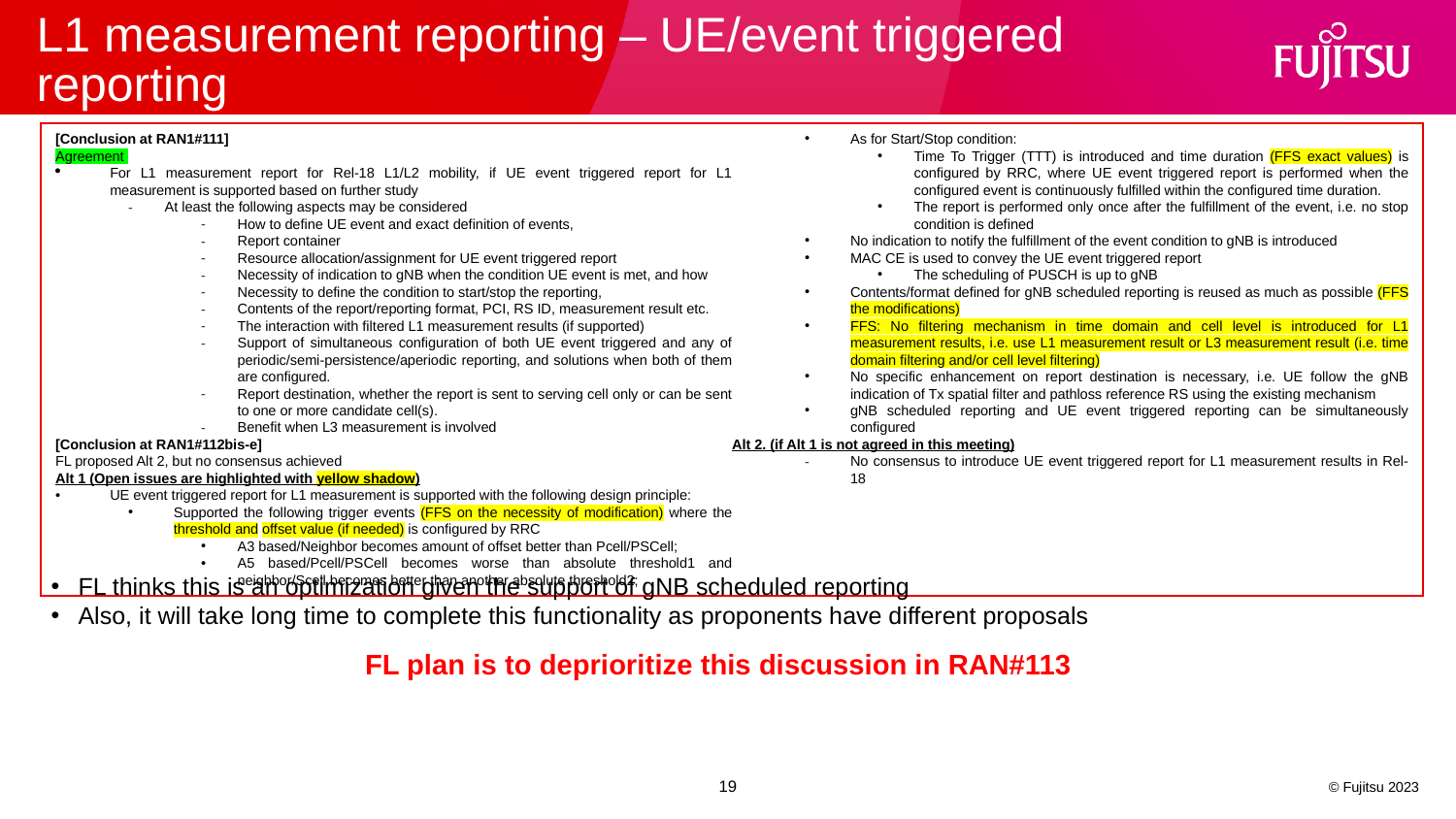

# L1 measurement reporting – UE/event triggered reporting
[Conclusion at RAN1#111]
Agreement
For L1 measurement report for Rel-18 L1/L2 mobility, if UE event triggered report for L1 measurement is supported based on further study
At least the following aspects may be considered
How to define UE event and exact definition of events,
Report container
Resource allocation/assignment for UE event triggered report
Necessity of indication to gNB when the condition UE event is met, and how
Necessity to define the condition to start/stop the reporting,
Contents of the report/reporting format, PCI, RS ID, measurement result etc.
The interaction with filtered L1 measurement results (if supported)
Support of simultaneous configuration of both UE event triggered and any of periodic/semi-persistence/aperiodic reporting, and solutions when both of them are configured.
Report destination, whether the report is sent to serving cell only or can be sent to one or more candidate cell(s).
Benefit when L3 measurement is involved
[Conclusion at RAN1#112bis-e]
FL proposed Alt 2, but no consensus achieved
Alt 1 (Open issues are highlighted with yellow shadow)
UE event triggered report for L1 measurement is supported with the following design principle:
Supported the following trigger events (FFS on the necessity of modification) where the threshold and offset value (if needed) is configured by RRC
A3 based/Neighbor becomes amount of offset better than Pcell/PSCell;
A5 based/Pcell/PSCell becomes worse than absolute threshold1 and neighbor/Scell becomes better than another absolute threshold2;
As for Start/Stop condition:
Time To Trigger (TTT) is introduced and time duration (FFS exact values) is configured by RRC, where UE event triggered report is performed when the configured event is continuously fulfilled within the configured time duration.
The report is performed only once after the fulfillment of the event, i.e. no stop condition is defined
No indication to notify the fulfillment of the event condition to gNB is introduced
MAC CE is used to convey the UE event triggered report
The scheduling of PUSCH is up to gNB
Contents/format defined for gNB scheduled reporting is reused as much as possible (FFS the modifications)
FFS: No filtering mechanism in time domain and cell level is introduced for L1 measurement results, i.e. use L1 measurement result or L3 measurement result (i.e. time domain filtering and/or cell level filtering)
No specific enhancement on report destination is necessary, i.e. UE follow the gNB indication of Tx spatial filter and pathloss reference RS using the existing mechanism
gNB scheduled reporting and UE event triggered reporting can be simultaneously configured
Alt 2. (if Alt 1 is not agreed in this meeting)
No consensus to introduce UE event triggered report for L1 measurement results in Rel-18
FL thinks this is an optimization given the support of gNB scheduled reporting
Also, it will take long time to complete this functionality as proponents have different proposals
FL plan is to deprioritize this discussion in RAN#113
19
© Fujitsu 2023